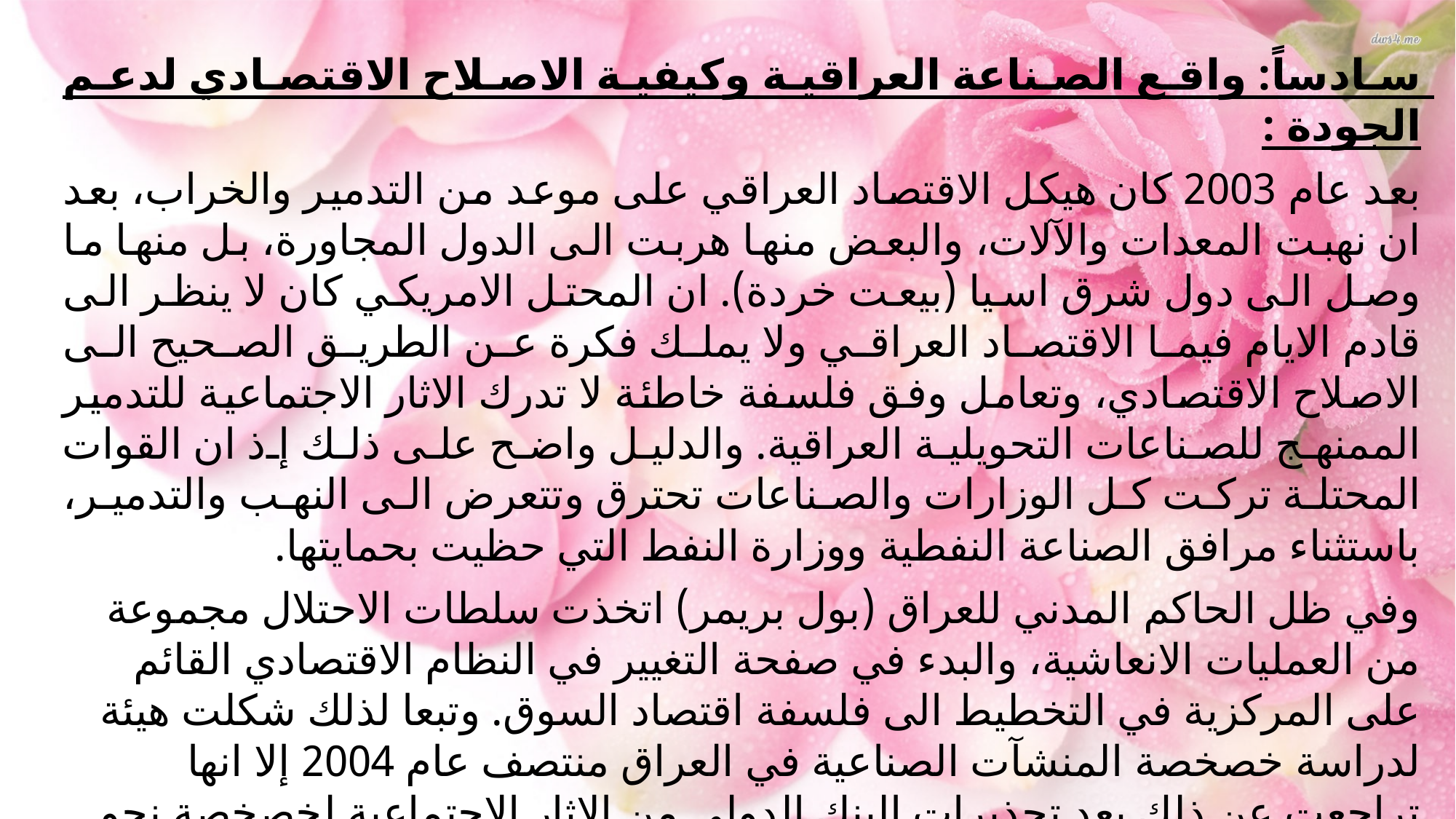

سادساً: واقع الصناعة العراقية وكيفية الاصلاح الاقتصادي لدعم الجودة :
بعد عام 2003 كان هيكل الاقتصاد العراقي على موعد من التدمير والخراب، بعد ان نهبت المعدات والآلات، والبعض منها هربت الى الدول المجاورة، بل منها ما وصل الى دول شرق اسيا (بيعت خردة). ان المحتل الامريكي كان لا ينظر الى قادم الايام فيما الاقتصاد العراقي ولا يملك فكرة عن الطريق الصحيح الى الاصلاح الاقتصادي، وتعامل وفق فلسفة خاطئة لا تدرك الاثار الاجتماعية للتدمير الممنهج للصناعات التحويلية العراقية. والدليل واضح على ذلك إذ ان القوات المحتلة تركت كل الوزارات والصناعات تحترق وتتعرض الى النهب والتدمير، باستثناء مرافق الصناعة النفطية ووزارة النفط التي حظيت بحمايتها.
وفي ظل الحاكم المدني للعراق (بول بريمر) اتخذت سلطات الاحتلال مجموعة من العمليات الانعاشية، والبدء في صفحة التغيير في النظام الاقتصادي القائم على المركزية في التخطيط الى فلسفة اقتصاد السوق. وتبعا لذلك شكلت هيئة لدراسة خصخصة المنشآت الصناعية في العراق منتصف عام 2004 إلا انها تراجعت عن ذلك بعد تحذيرات البنك الدولي من الاثار الاجتماعية لخصخصة نحو (159) منشأة صناعية حكومية.